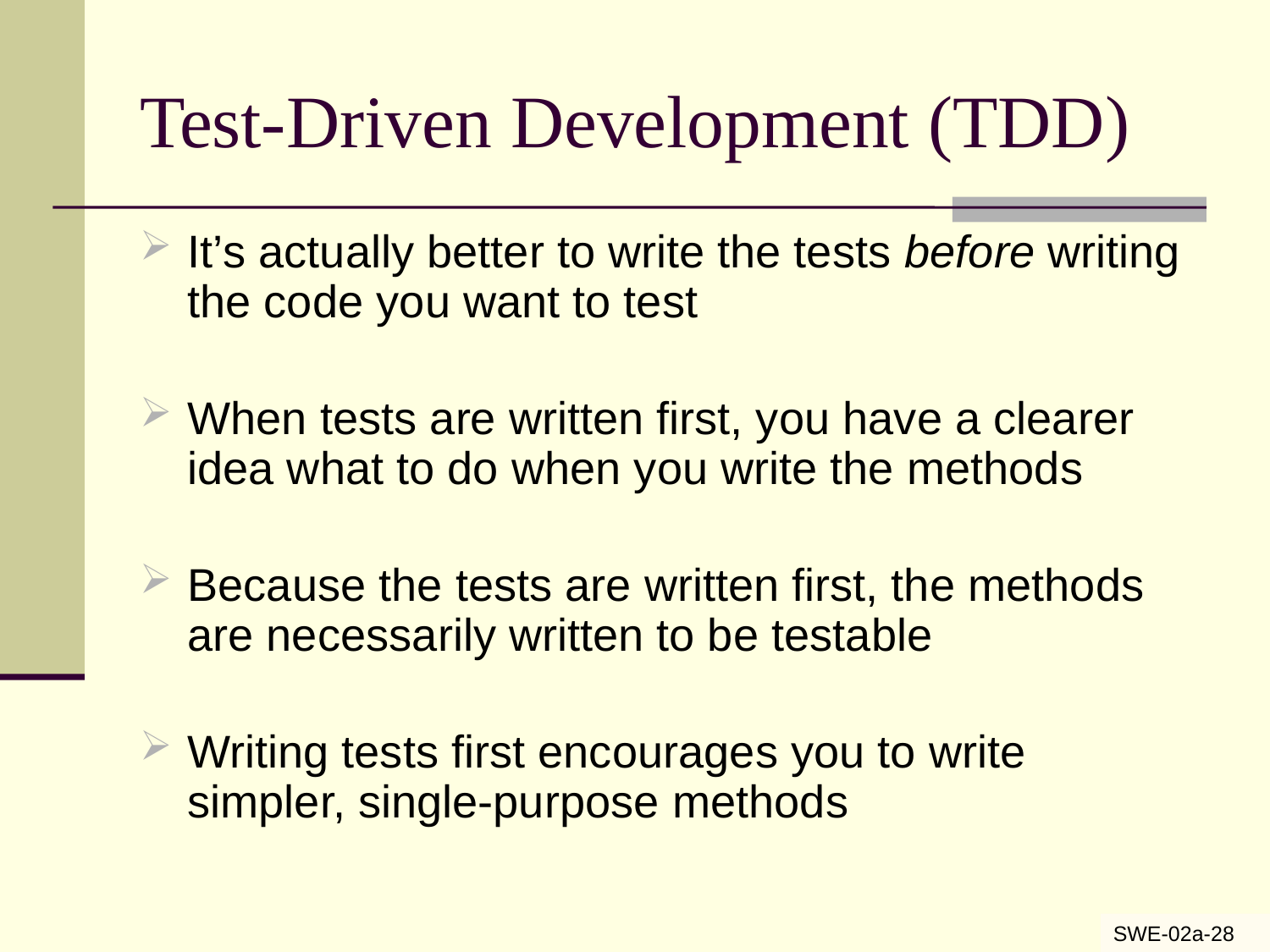

# Test-Driven Development (TDD)
It’s actually better to write the tests before writing the code you want to test

When tests are written first, you have a clearer idea what to do when you write the methods

Because the tests are written first, the methods are necessarily written to be testable

Writing tests first encourages you to write simpler, single-purpose methods